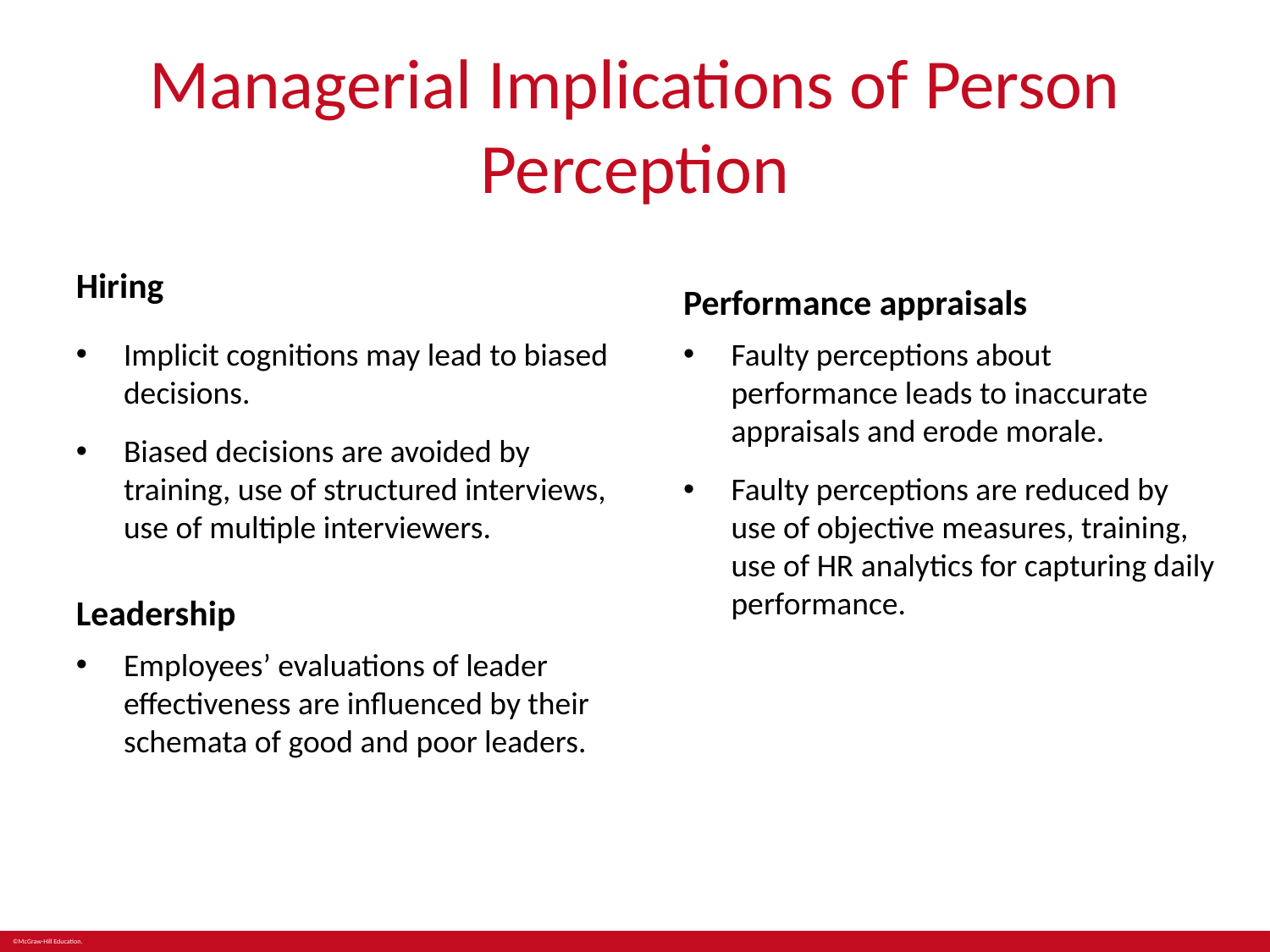

# Managerial Implications of Person Perception
Hiring
Performance appraisals
Faulty perceptions about performance leads to inaccurate appraisals and erode morale.
Faulty perceptions are reduced by use of objective measures, training, use of HR analytics for capturing daily performance.
Implicit cognitions may lead to biased decisions.
Biased decisions are avoided by training, use of structured interviews, use of multiple interviewers.
Leadership
Employees’ evaluations of leader effectiveness are influenced by their schemata of good and poor leaders.